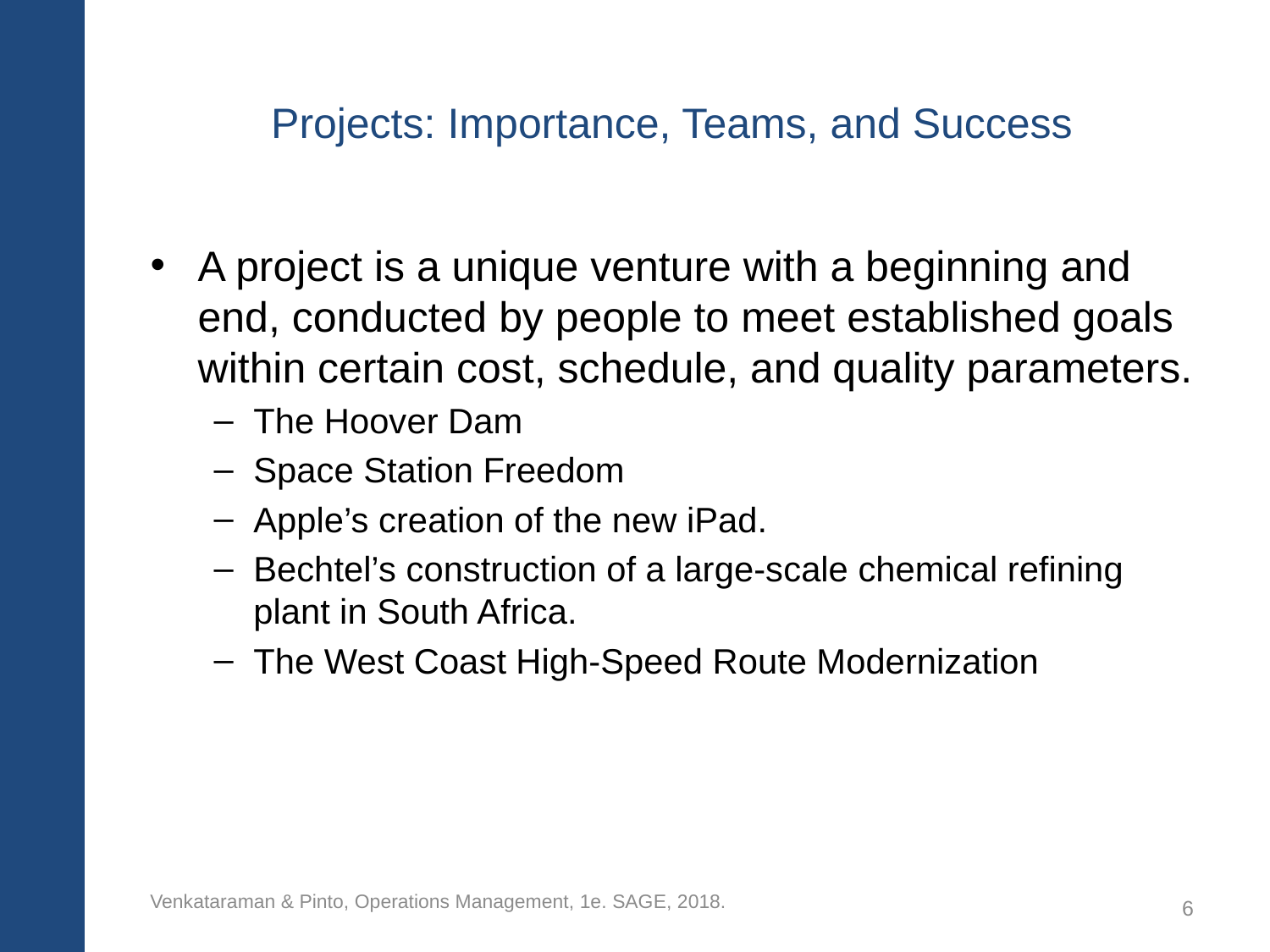

# Projects: Importance, Teams, and Success
A project is a unique venture with a beginning and end, conducted by people to meet established goals within certain cost, schedule, and quality parameters.
The Hoover Dam
Space Station Freedom
Apple’s creation of the new iPad.
Bechtel’s construction of a large-scale chemical refining plant in South Africa.
The West Coast High-Speed Route Modernization
Venkataraman & Pinto, Operations Management, 1e. SAGE, 2018.
6